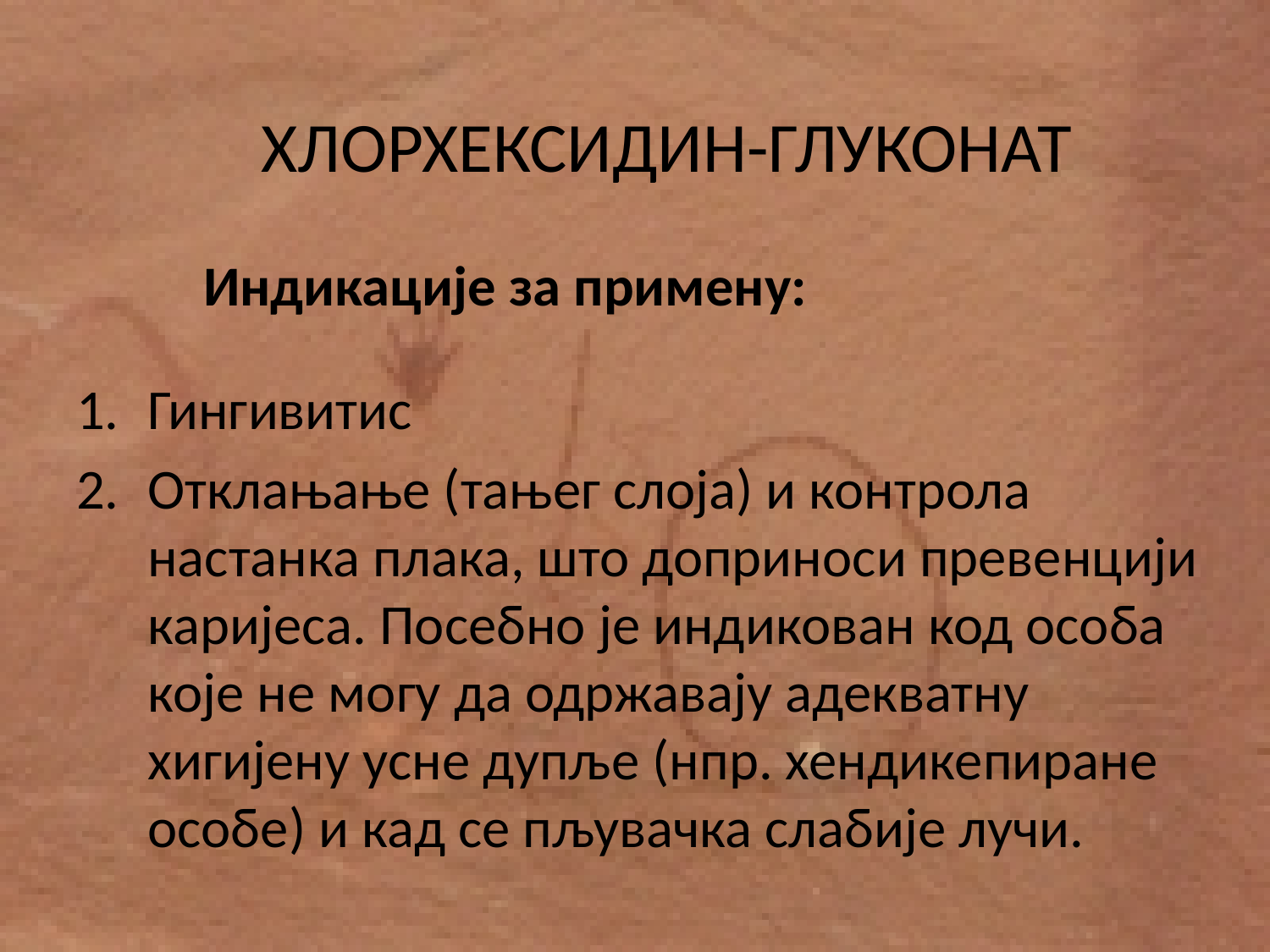

# ХЛОРХЕКСИДИН-ГЛУКОНАТ
	Индикације за примену:

Гингивитис
Отклањање (тањег слоја) и контрола настанка плака, што доприноси превенцији каријеса. Посебно је индикован код особа које не могу да одржавају адекватну хигијену усне дупље (нпр. хендикепиране особе) и кад се пљувачка слабије лучи.